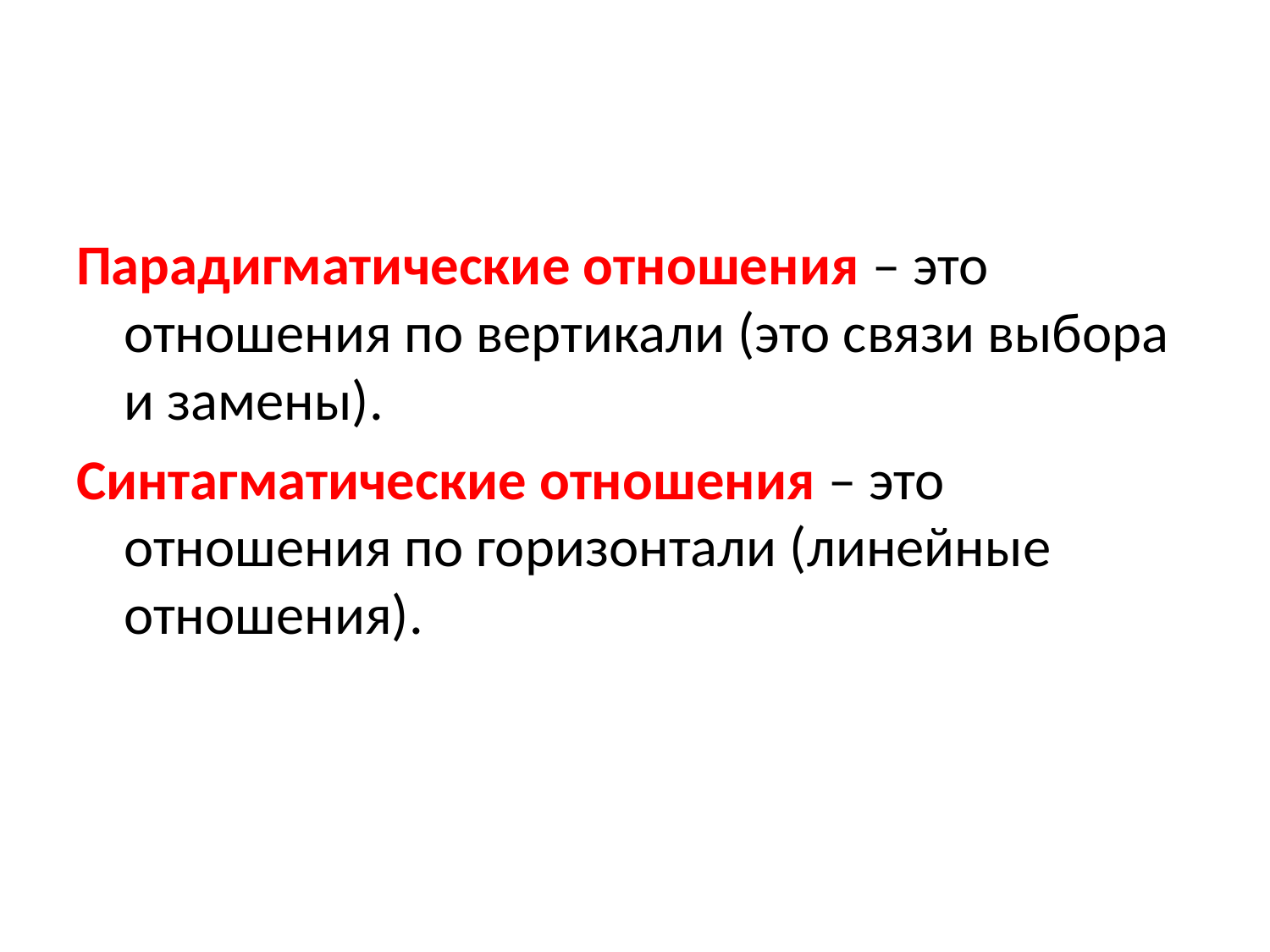

#
Парадигматические отношения – это отношения по вертикали (это связи выбора и замены).
Синтагматические отношения – это отношения по горизонтали (линейные отношения).